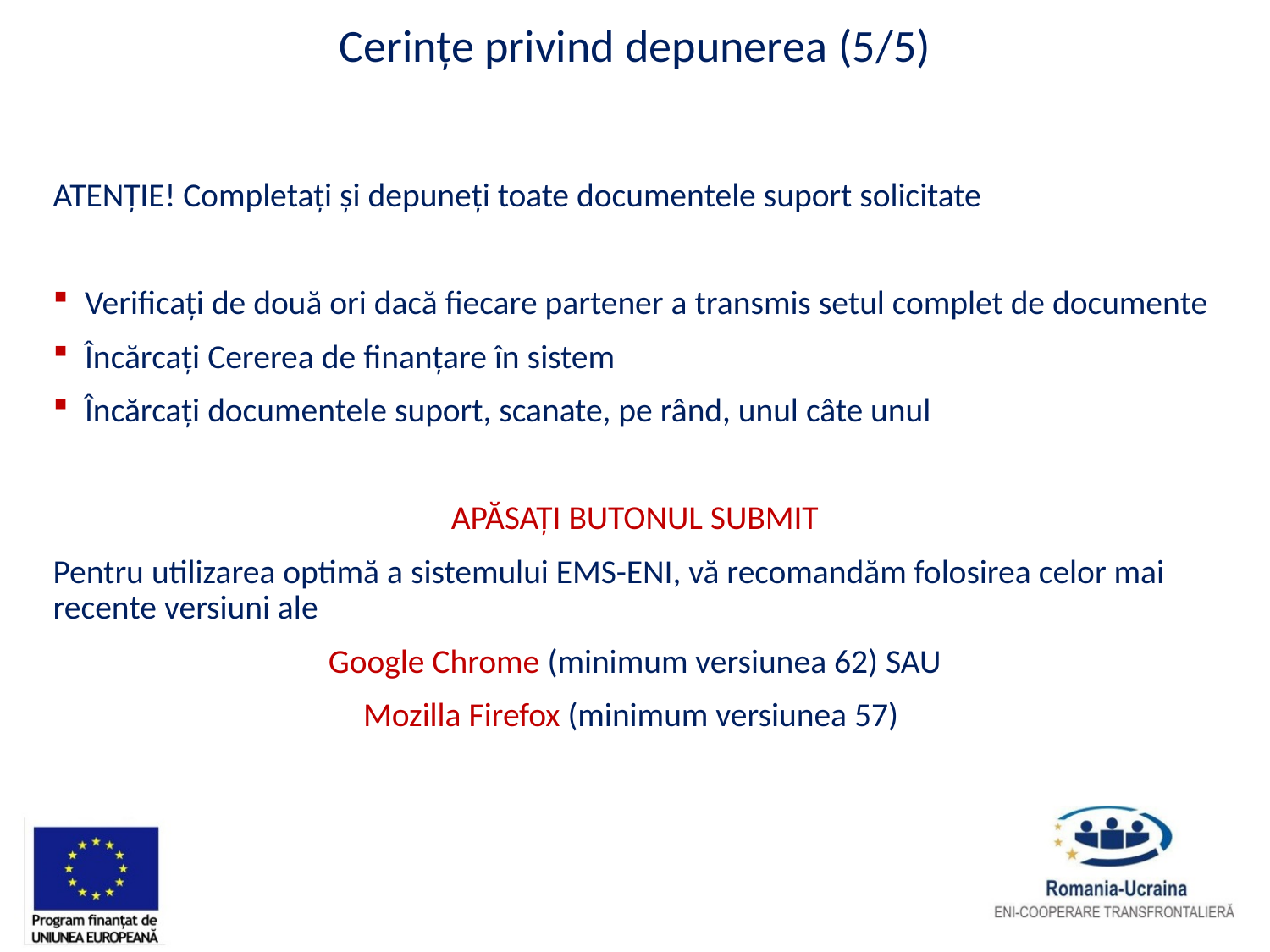

# Cerințe privind depunerea (5/5)
ATENȚIE! Completați și depuneți toate documentele suport solicitate

Verificați de două ori dacă fiecare partener a transmis setul complet de documente
Încărcați Cererea de finanțare în sistem
Încărcați documentele suport, scanate, pe rând, unul câte unul

APĂSAȚI BUTONUL SUBMIT
Pentru utilizarea optimă a sistemului EMS-ENI, vă recomandăm folosirea celor mai recente versiuni ale
Google Chrome (minimum versiunea 62) SAU
Mozilla Firefox (minimum versiunea 57)